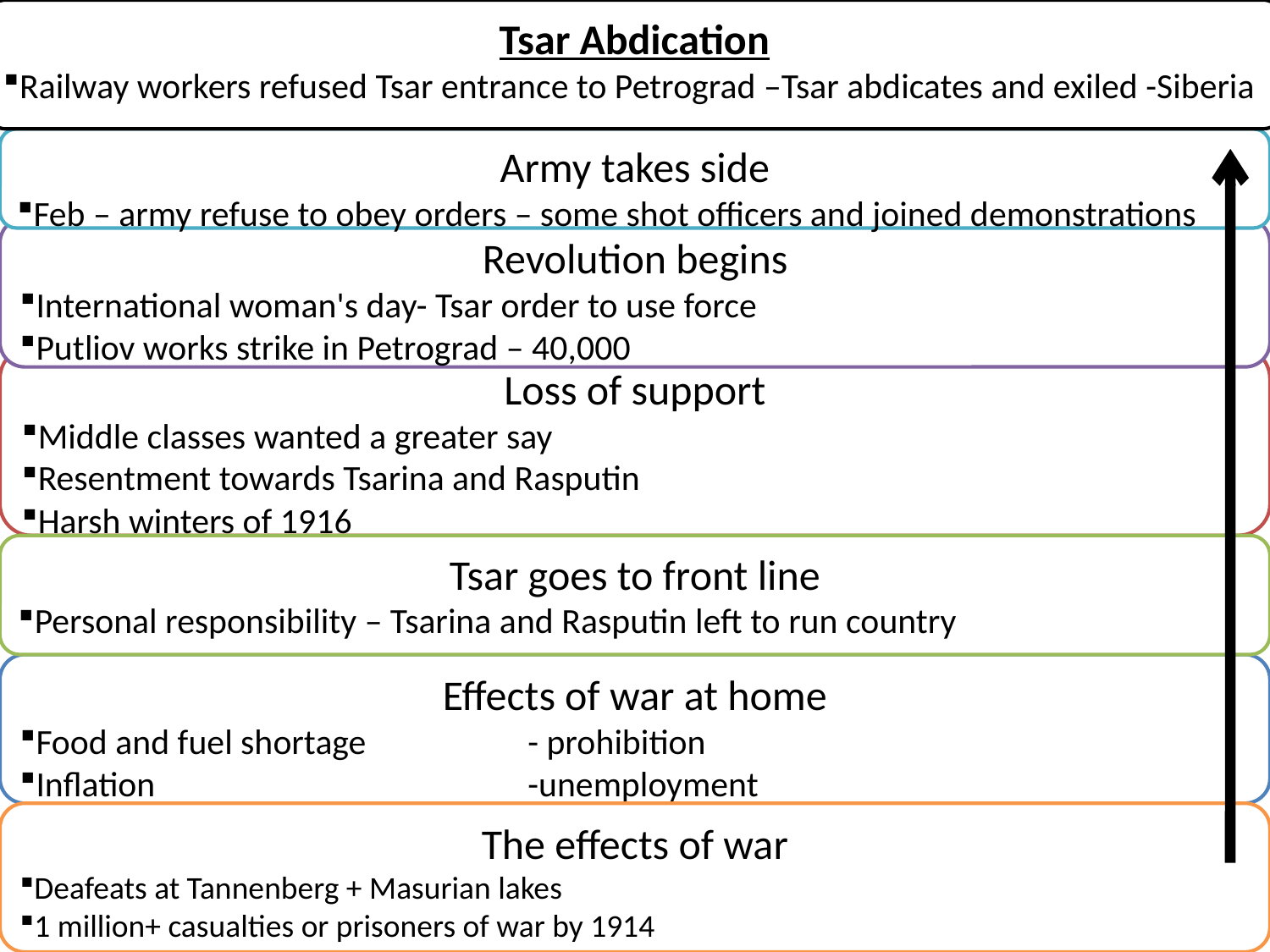

Tsar Abdication
Railway workers refused Tsar entrance to Petrograd –Tsar abdicates and exiled -Siberia
Army takes side
Feb – army refuse to obey orders – some shot officers and joined demonstrations
Revolution begins
International woman's day- Tsar order to use force
Putliov works strike in Petrograd – 40,000
Loss of support
Middle classes wanted a greater say
Resentment towards Tsarina and Rasputin
Harsh winters of 1916
Tsar goes to front line
Personal responsibility – Tsarina and Rasputin left to run country
Effects of war at home
Food and fuel shortage		- prohibition
Inflation			-unemployment
The effects of war
Deafeats at Tannenberg + Masurian lakes
1 million+ casualties or prisoners of war by 1914